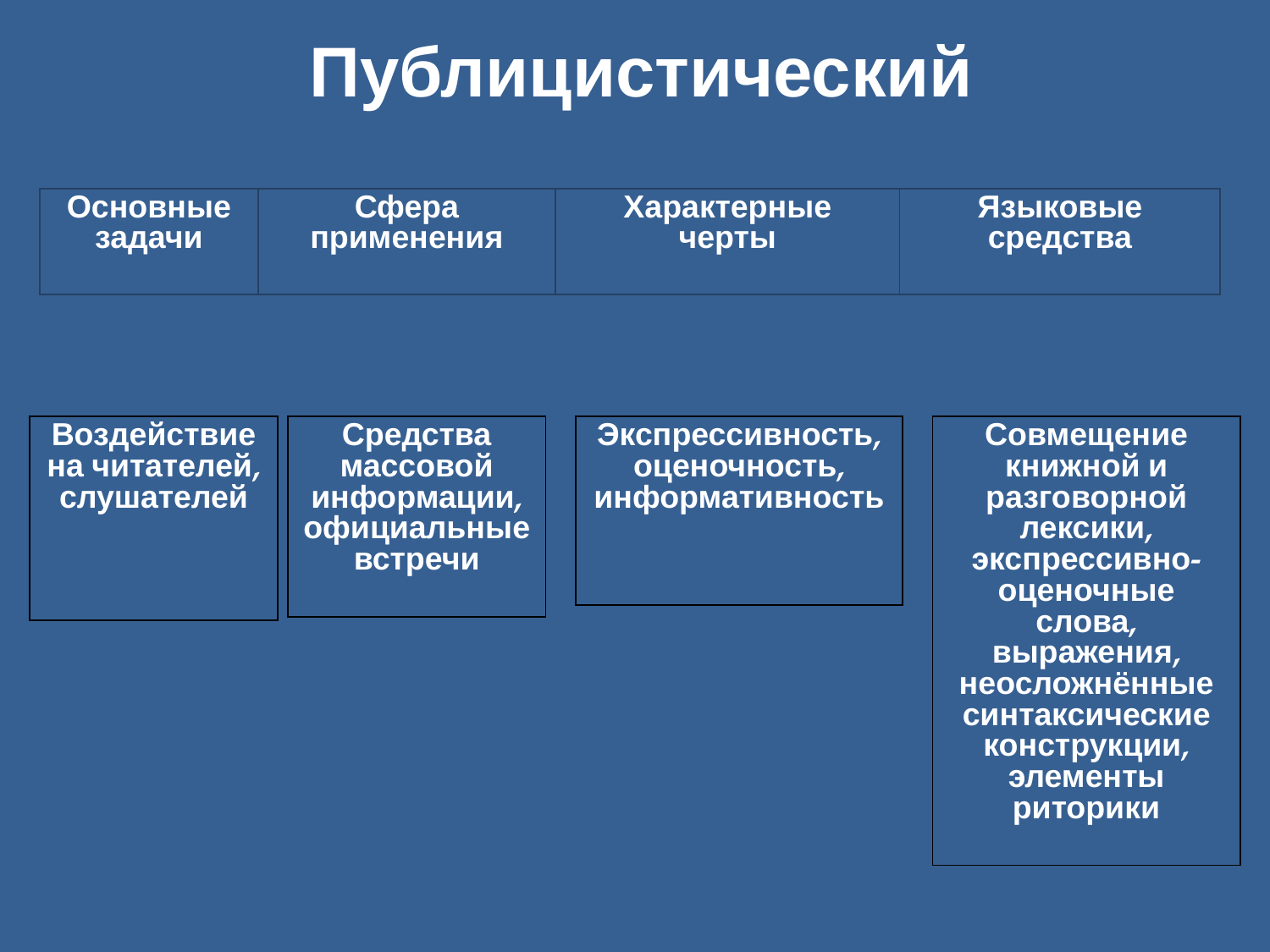

| Публицистический |
| --- |
| Основные задачи | Сфера применения | Характерные черты | Языковые средства |
| --- | --- | --- | --- |
| Воздействие на читателей, слушателей |
| --- |
| Средства массовой информации, официальные встречи |
| --- |
| Экспрессивность, оценочность, информативность |
| --- |
| Совмещение книжной и разговорной лексики, экспрессивно-оценочные слова, выражения, неосложнённые синтаксические конструкции, элементы риторики |
| --- |